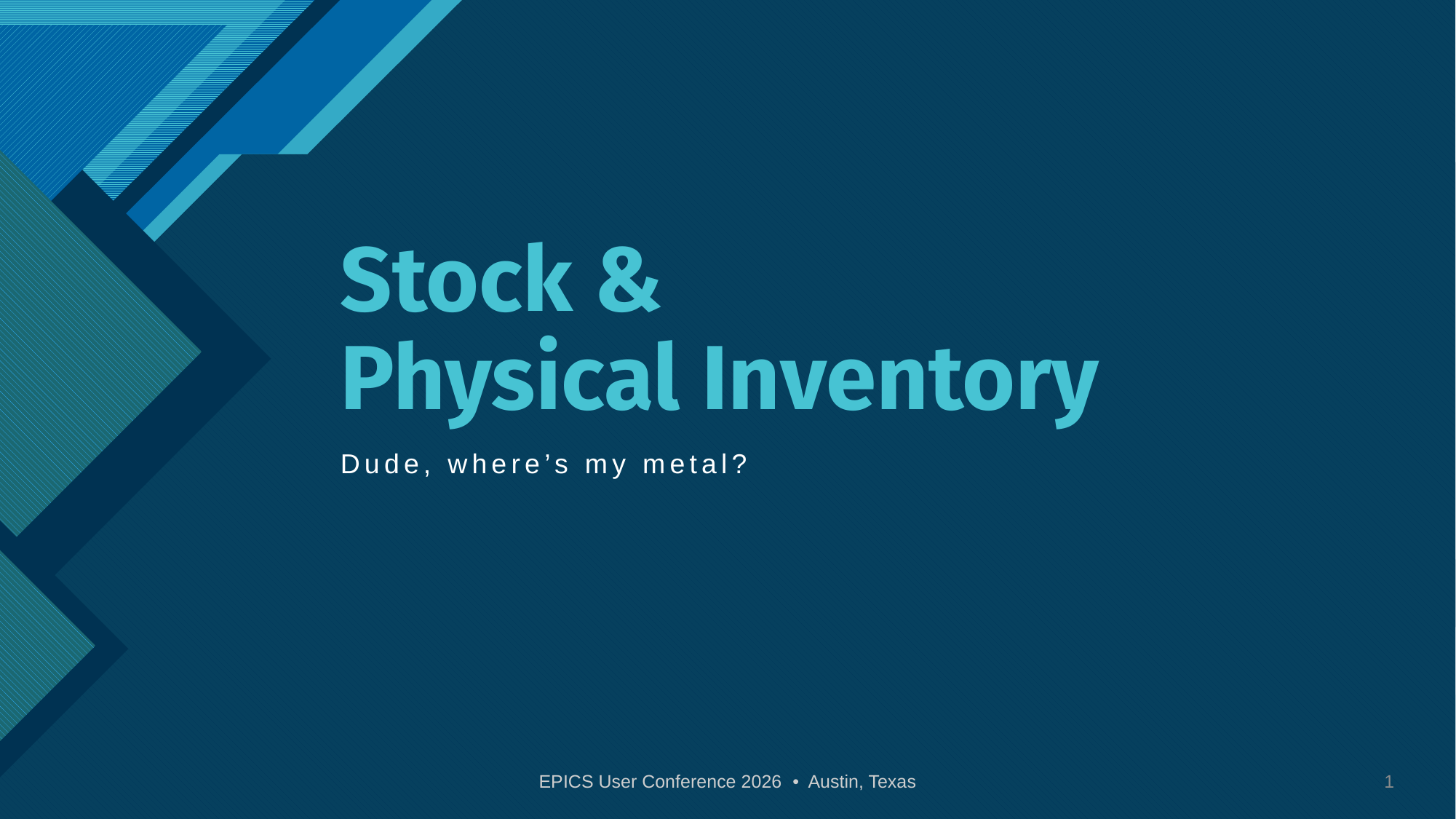

# Stock & Physical Inventory
Dude, where’s my metal?
EPICS User Conference 2026  •  Austin, Texas
1